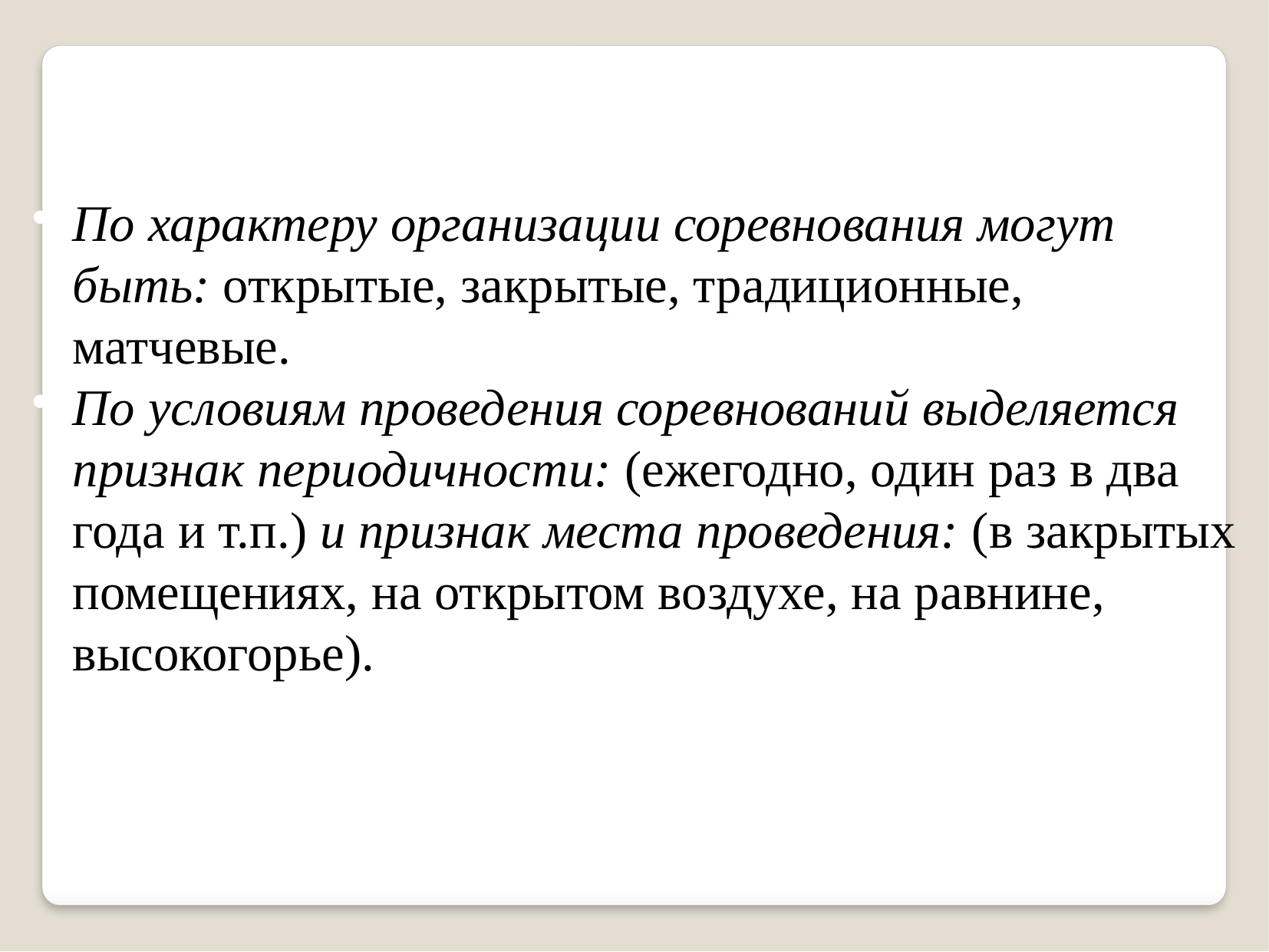

По характеру организации соревнования могут быть: открытые, закрытые, традиционные, матчевые.
По условиям проведения соревнований выделяется признак периодичности: (ежегодно, один раз в два года и т.п.) и признак места проведения: (в закрытых помещениях, на открытом воздухе, на равнине, высокогорье).